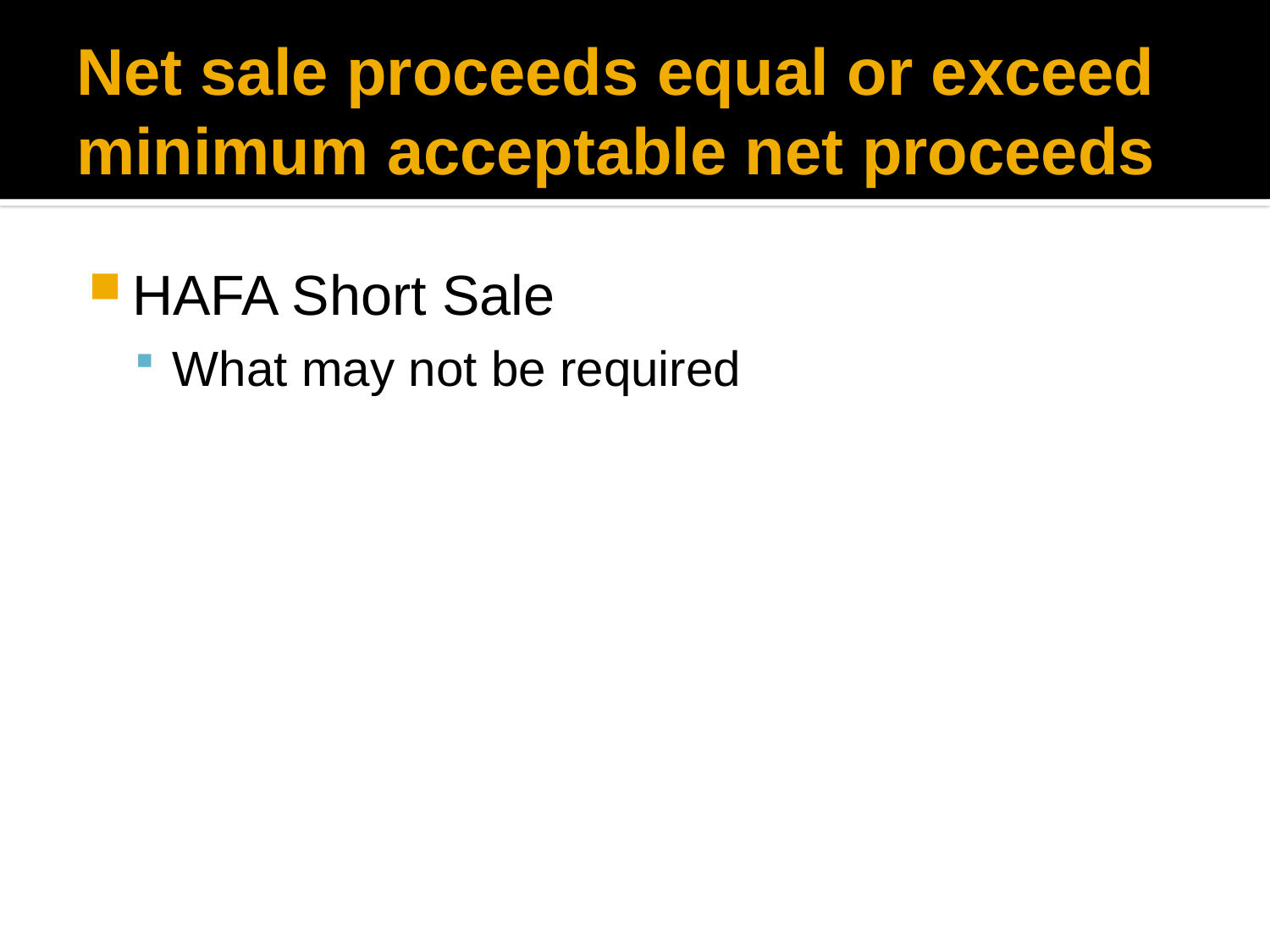

# Net sale proceeds equal or exceed minimum acceptable net proceeds
HAFA Short Sale
What may not be required